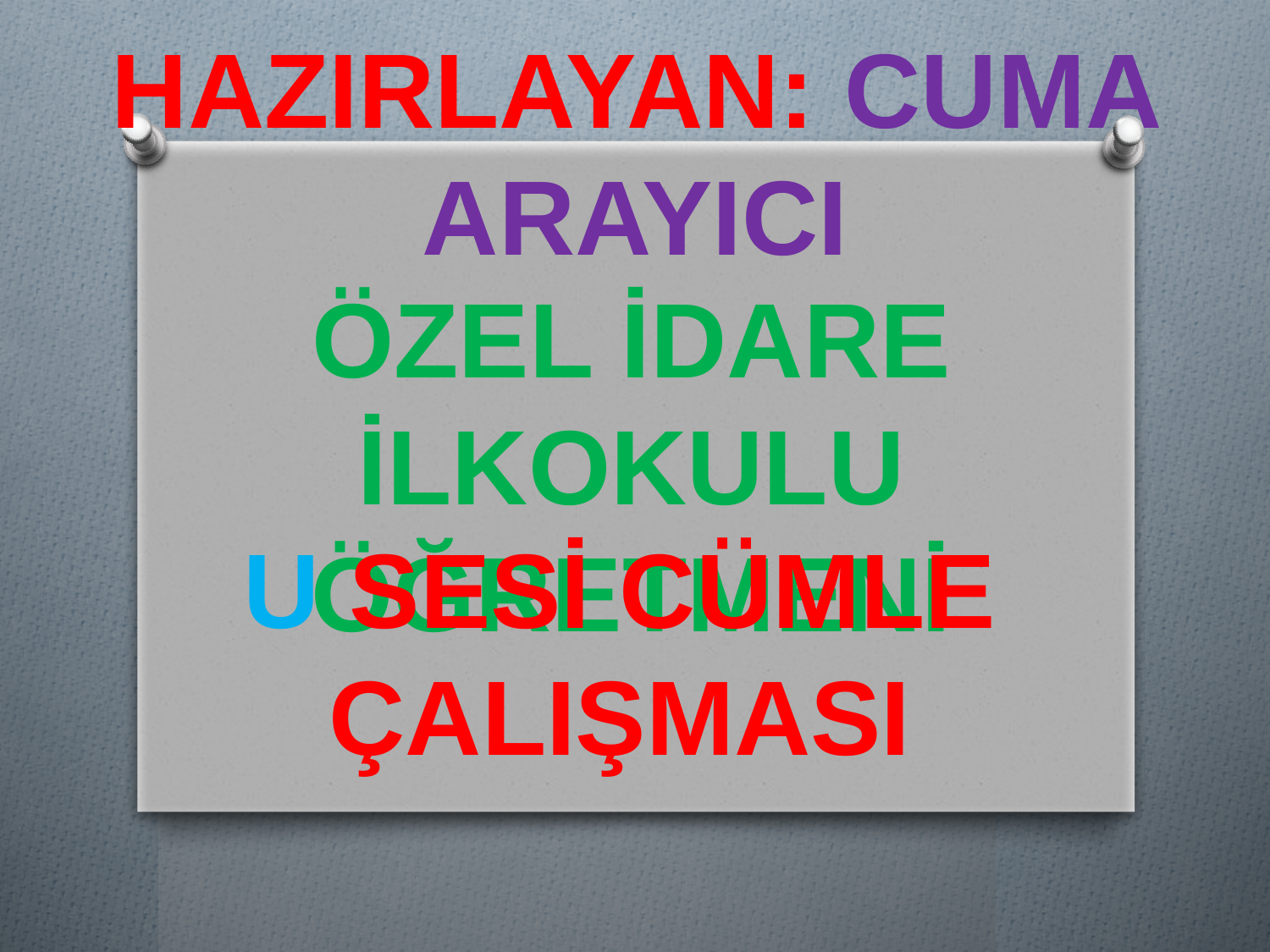

HAZIRLAYAN: CUMA ARAYICI
ÖZEL İDARE İLKOKULU ÖĞRETMENİ
U SESİ CÜMLE ÇALIŞMASI